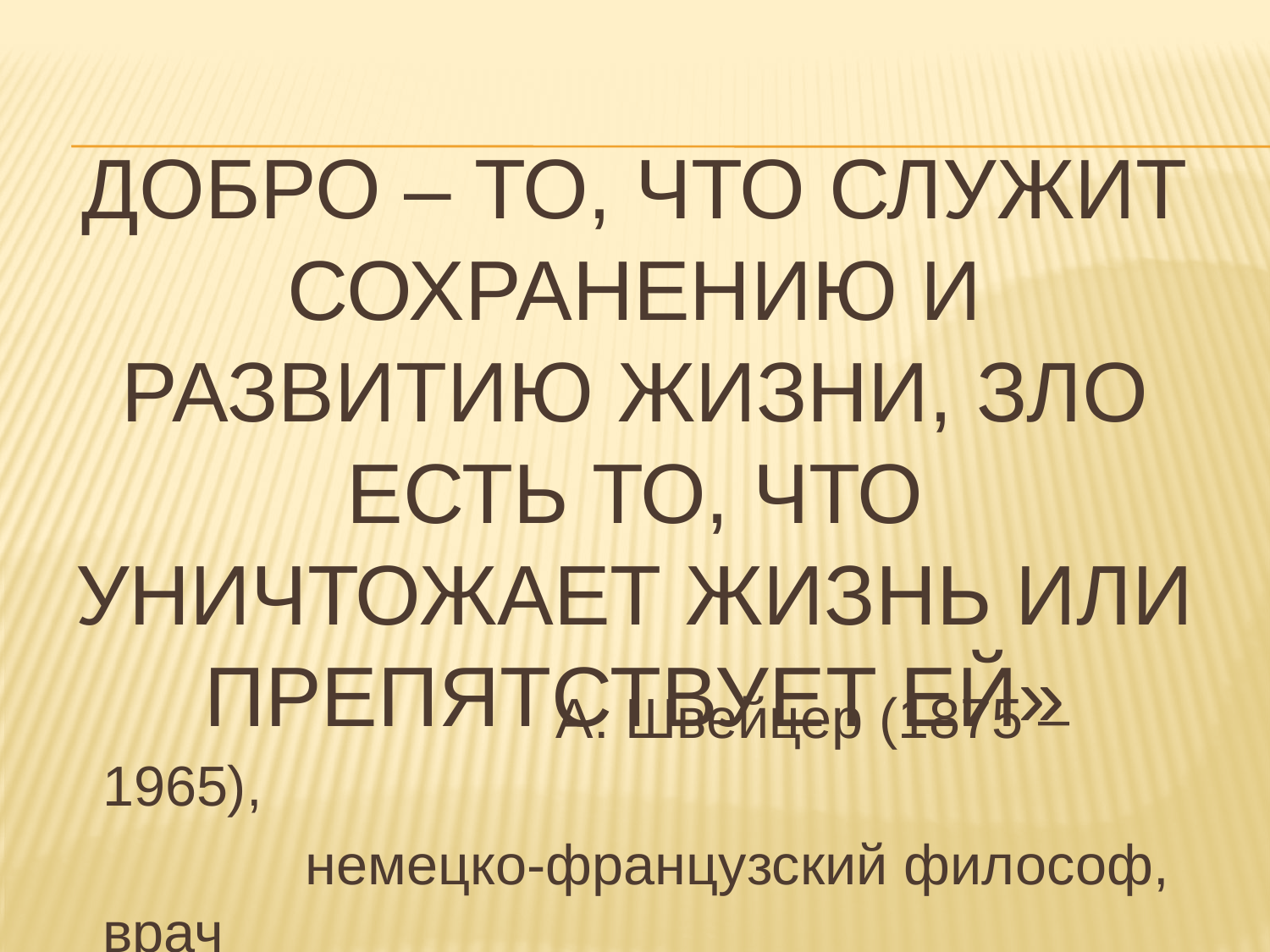

# Добро – то, что служит сохранению и развитию жизни, зло есть то, что уничтожает жизнь или препятствует ей»

                                А. Швейцер (1875 – 1965),
                немецко-французский философ, врач